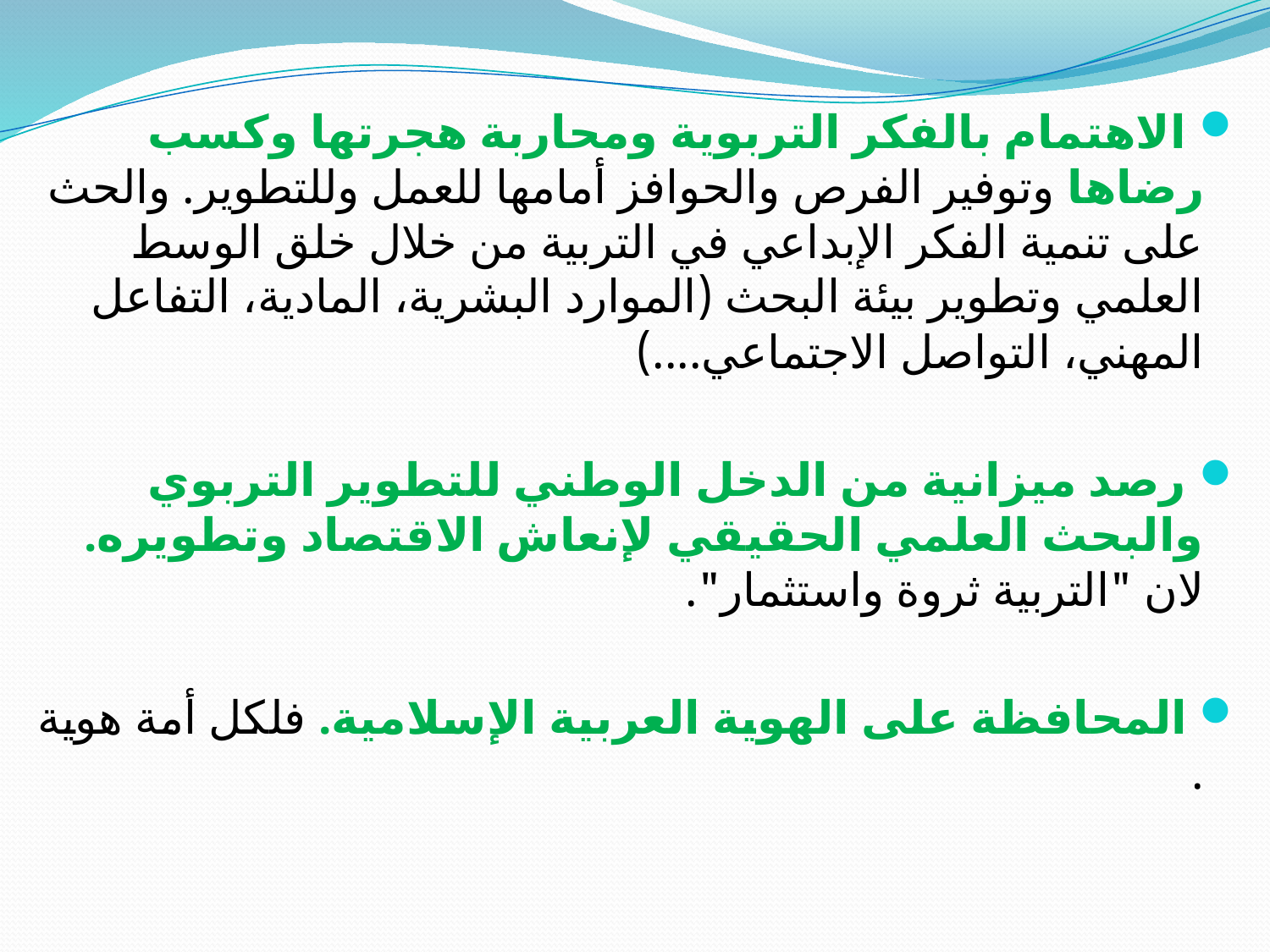

الاهتمام بالفكر التربوية ومحاربة هجرتها وكسب رضاها وتوفير الفرص والحوافز أمامها للعمل وللتطوير. والحث على تنمية الفكر الإبداعي في التربية من خلال خلق الوسط العلمي وتطوير بيئة البحث (الموارد البشرية، المادية، التفاعل المهني، التواصل الاجتماعي....)

 رصد ميزانية من الدخل الوطني للتطوير التربوي والبحث العلمي الحقيقي لإنعاش الاقتصاد وتطويره. لان "التربية ثروة واستثمار".

 المحافظة على الهوية العربية الإسلامية. فلكل أمة هوية .